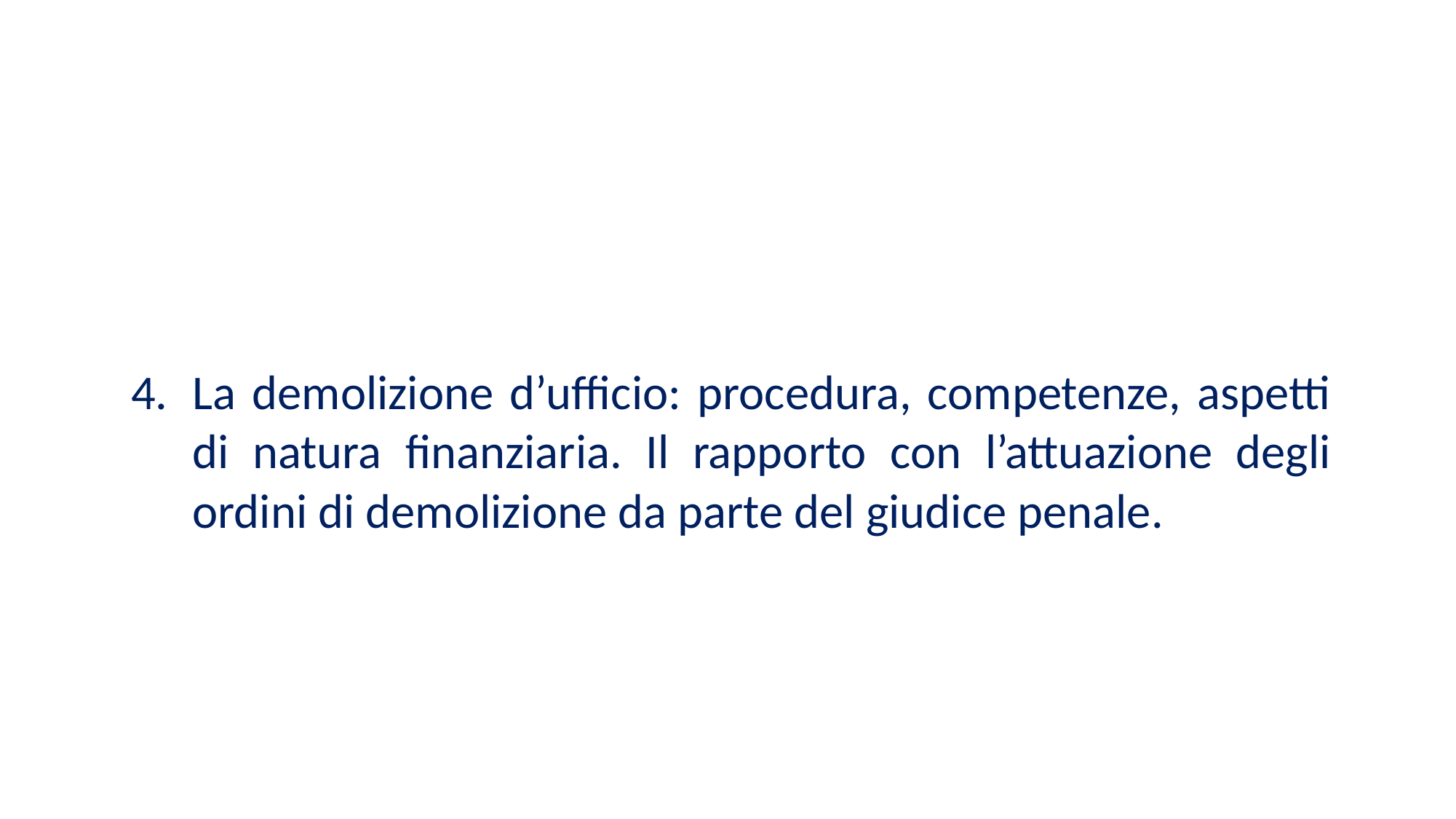

La demolizione d’ufficio: procedura, competenze, aspetti di natura finanziaria. Il rapporto con l’attuazione degli ordini di demolizione da parte del giudice penale.